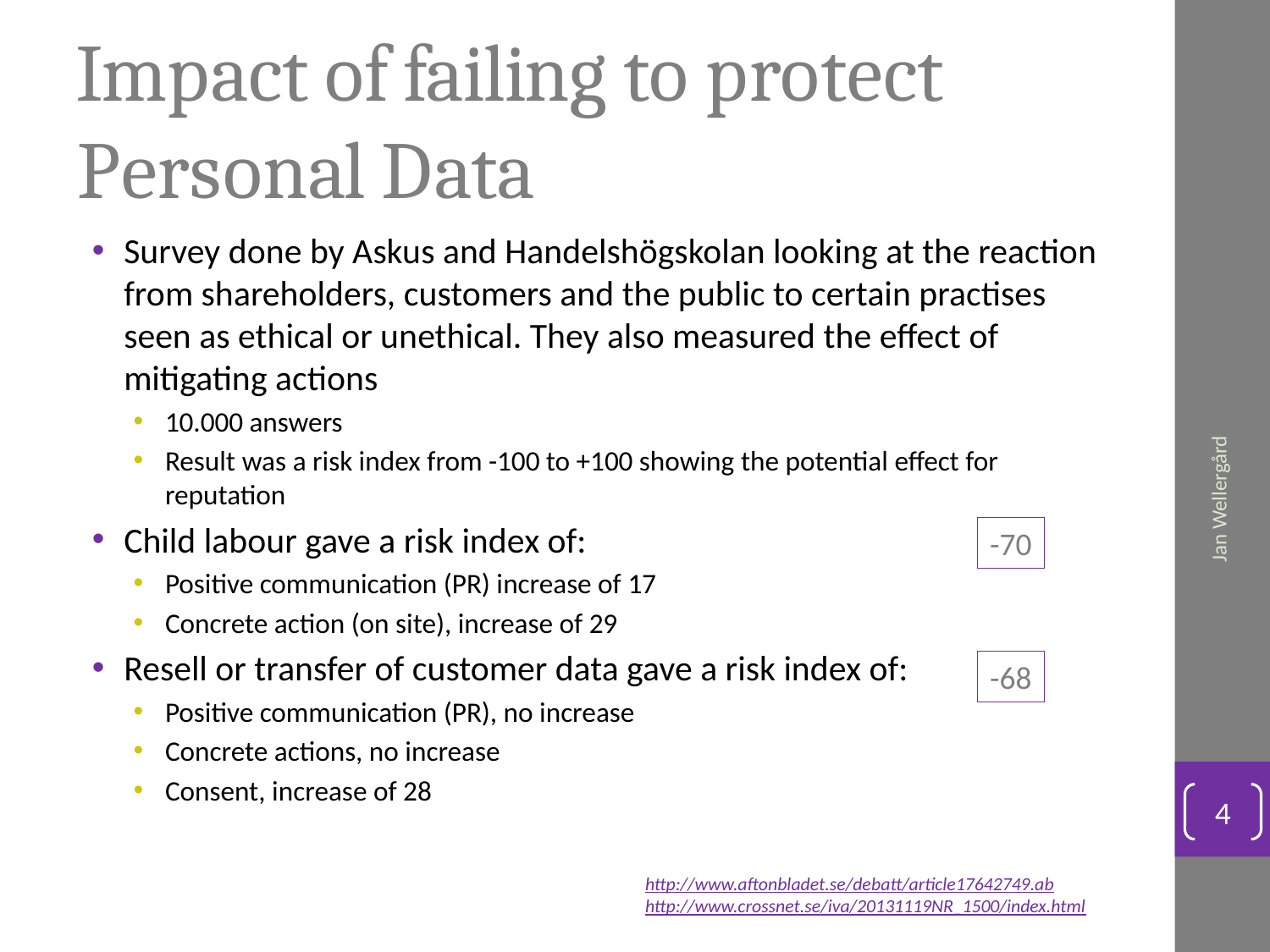

# Impact of failing to protect Personal Data
Survey done by Askus and Handelshögskolan looking at the reaction from shareholders, customers and the public to certain practises seen as ethical or unethical. They also measured the effect of mitigating actions
10.000 answers
Result was a risk index from -100 to +100 showing the potential effect for reputation
Child labour gave a risk index of:
Positive communication (PR) increase of 17
Concrete action (on site), increase of 29
Resell or transfer of customer data gave a risk index of:
Positive communication (PR), no increase
Concrete actions, no increase
Consent, increase of 28
-70
Jan Wellergård
-68
4
http://www.aftonbladet.se/debatt/article17642749.ab
http://www.crossnet.se/iva/20131119NR_1500/index.html